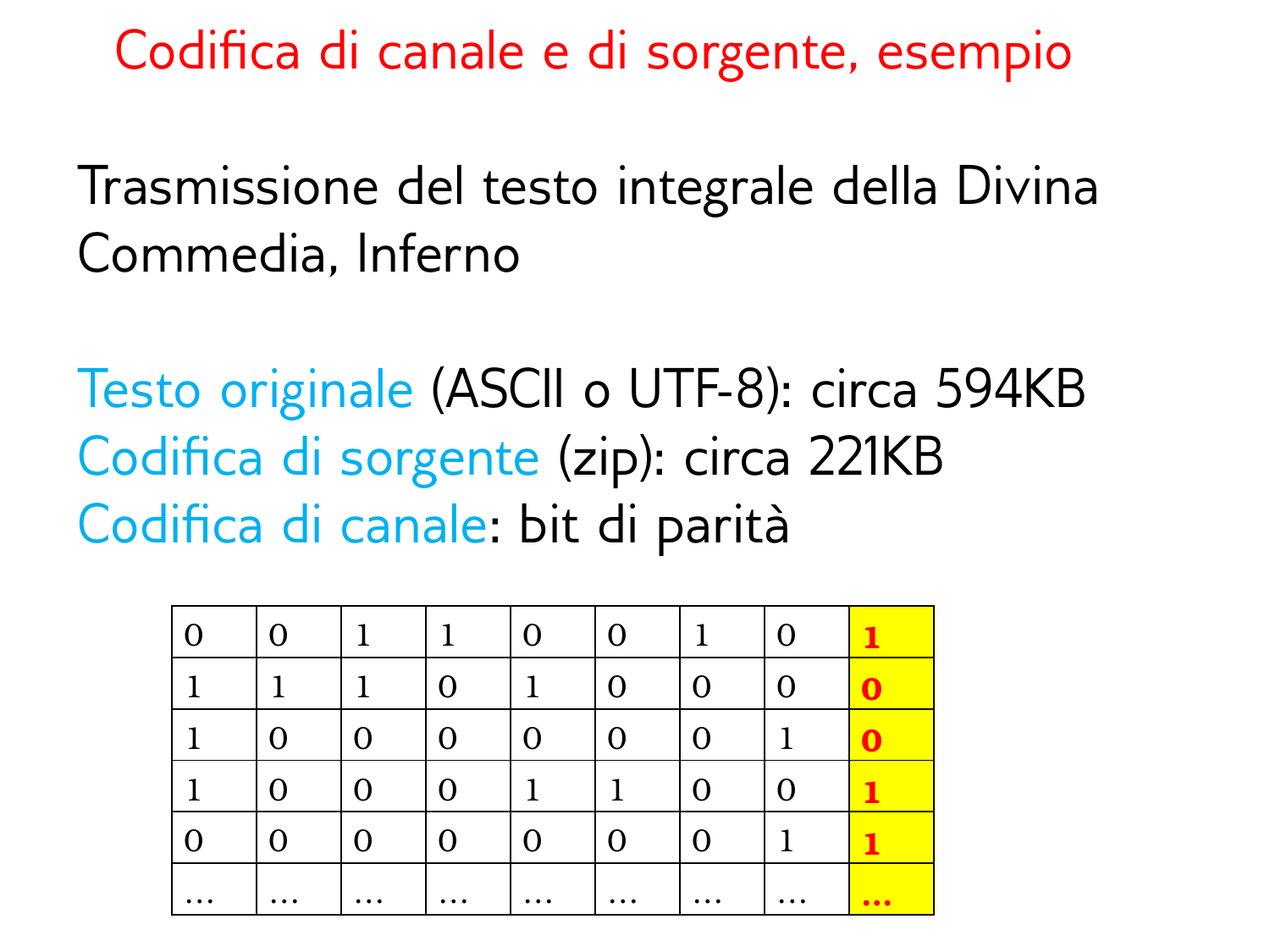

Codifica di canale e di sorgente, esempio

Trasmissione del testo integrale della Divina Commedia, Inferno

Testo originale (ASCII o UTF-8): circa 594KB
Codifica di sorgente (zip): circa 221KB
Codifica di canale: bit di parità
| 0 | 0 | 1 | 1 | 0 | 0 | 1 | 0 | 1 |
| --- | --- | --- | --- | --- | --- | --- | --- | --- |
| 1 | 1 | 1 | 0 | 1 | 0 | 0 | 0 | 0 |
| 1 | 0 | 0 | 0 | 0 | 0 | 0 | 1 | 0 |
| 1 | 0 | 0 | 0 | 1 | 1 | 0 | 0 | 1 |
| 0 | 0 | 0 | 0 | 0 | 0 | 0 | 1 | 1 |
| … | … | … | … | … | … | … | … | … |